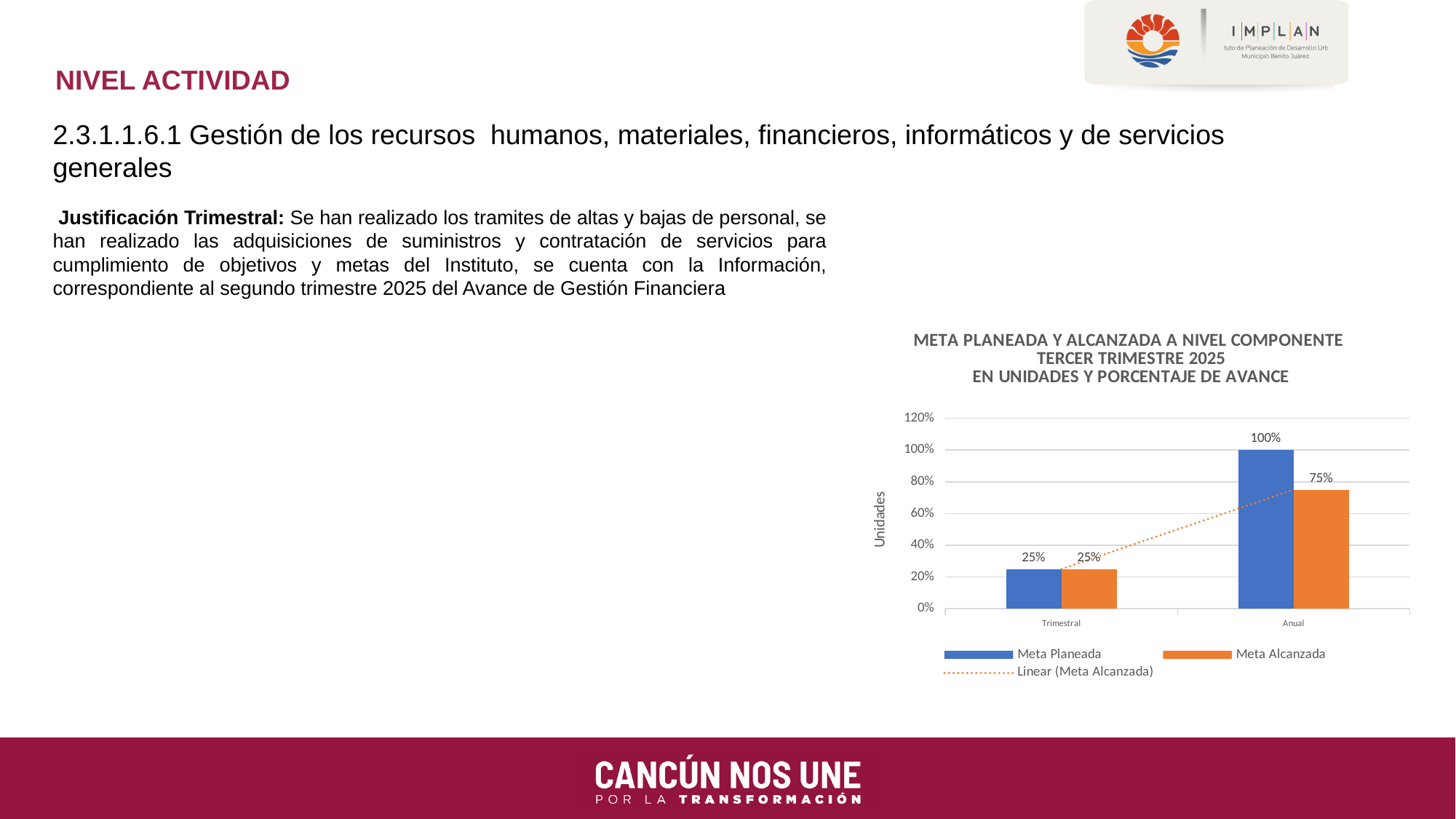

NIVEL ACTIVIDAD

2.3.1.1.6.1 Gestión de los recursos  humanos, materiales, financieros, informáticos y de servicios generales
 Justificación Trimestral: Se han realizado los tramites de altas y bajas de personal, se han realizado las adquisiciones de suministros y contratación de servicios para cumplimiento de objetivos y metas del Instituto, se cuenta con la Información, correspondiente al segundo trimestre 2025 del Avance de Gestión Financiera

### Chart: META PLANEADA Y ALCANZADA A NIVEL COMPONENTE
TERCER TRIMESTRE 2025
EN UNIDADES Y PORCENTAJE DE AVANCE

| Category | Meta Planeada | Meta Alcanzada |
|---|---|---|
| Trimestral | 0.25 | 0.25 |
| Anual | 1.0 | 0.75 |